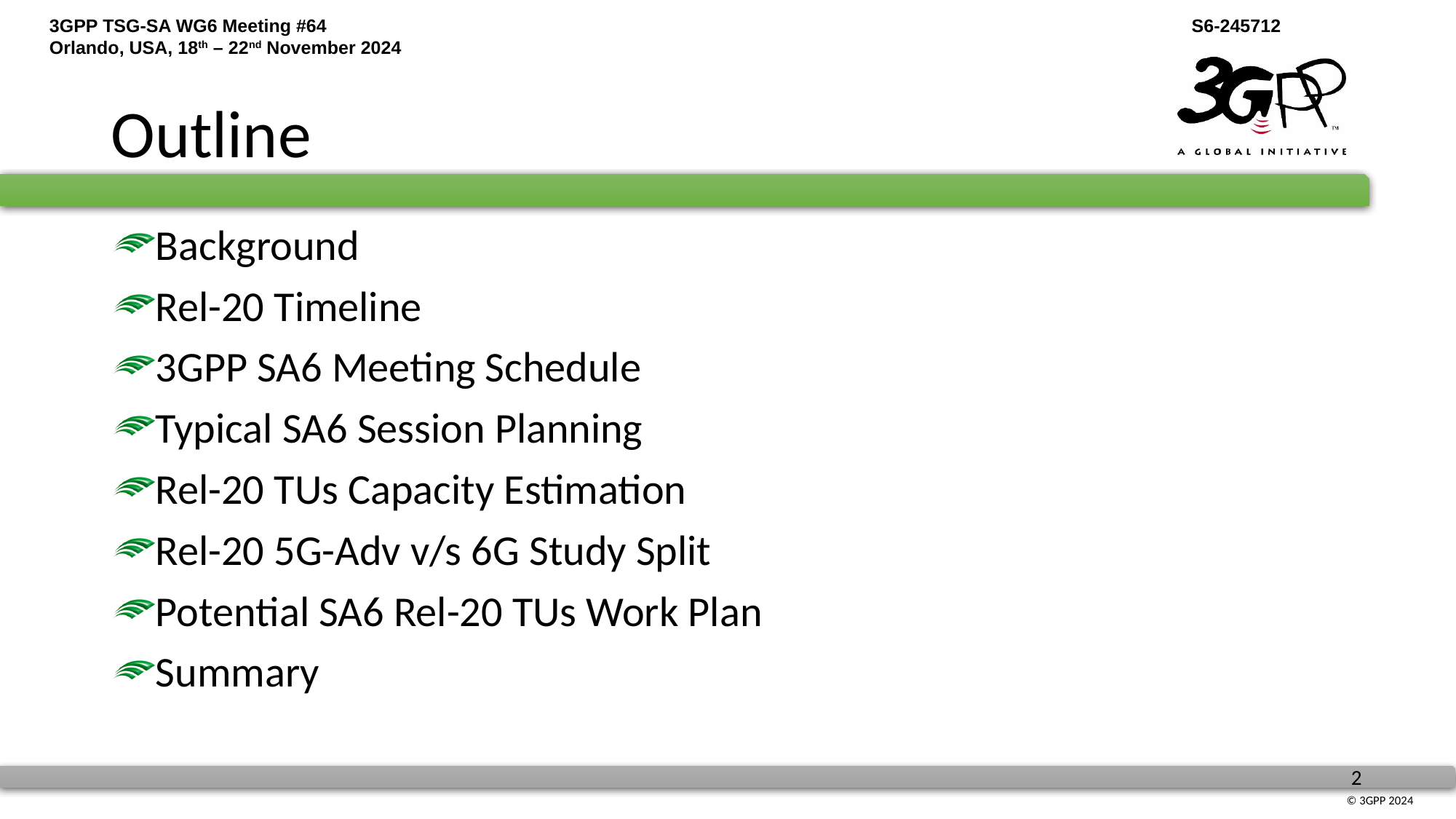

# Outline
Background
Rel-20 Timeline
3GPP SA6 Meeting Schedule
Typical SA6 Session Planning
Rel-20 TUs Capacity Estimation
Rel-20 5G-Adv v/s 6G Study Split
Potential SA6 Rel-20 TUs Work Plan
Summary